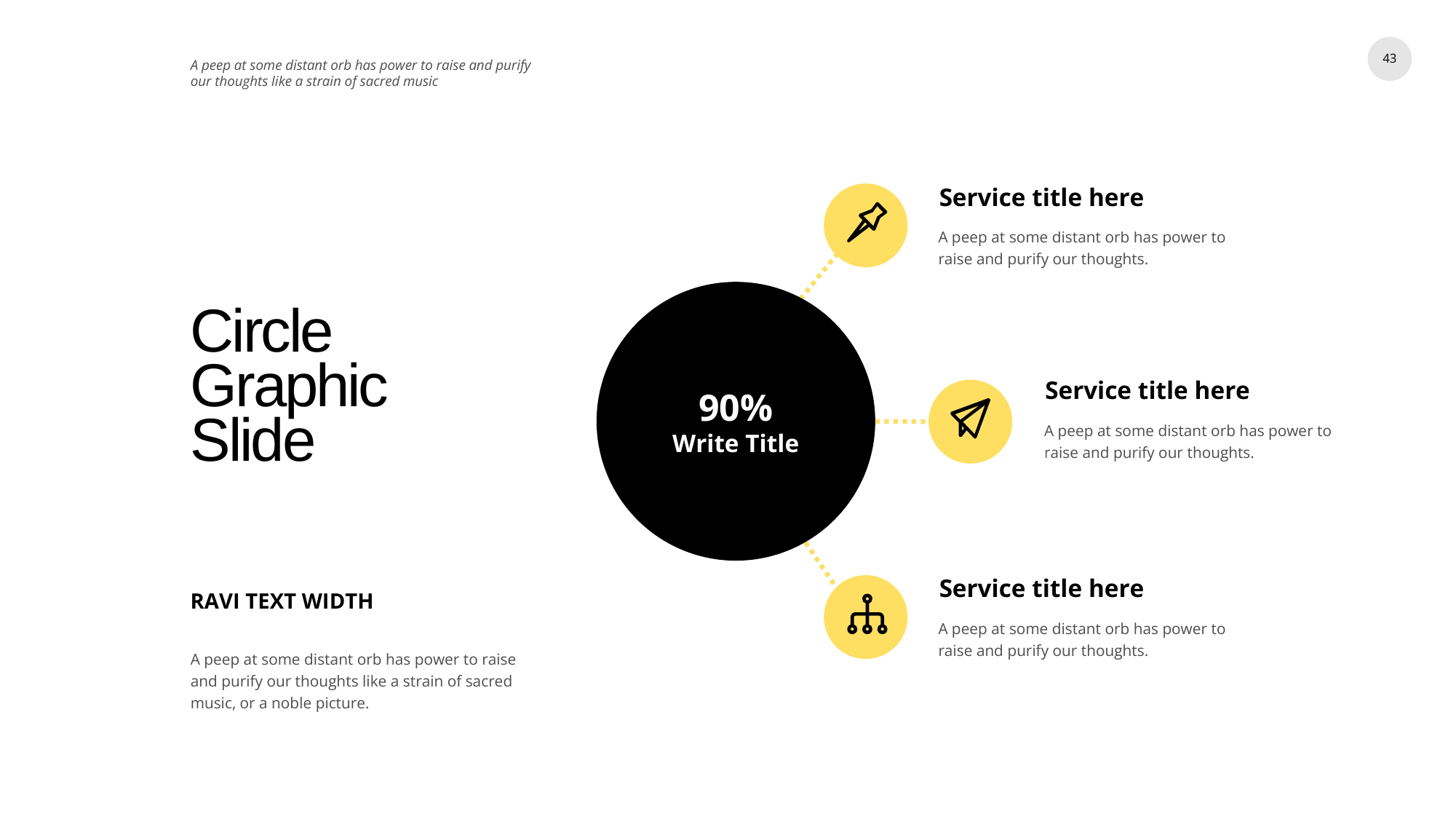

43
A peep at some distant orb has power to raise and purify our thoughts like a strain of sacred music

Service title here

A peep at some distant orb has power to raise and purify our thoughts.
90%
Write Title
# Circle Graphic Slide
Service title here

A peep at some distant orb has power to raise and purify our thoughts.
Service title here

RAVI TEXT WIDTH

A peep at some distant orb has power to raise and purify our thoughts.
A peep at some distant orb has power to raise and purify our thoughts like a strain of sacred music, or a noble picture.